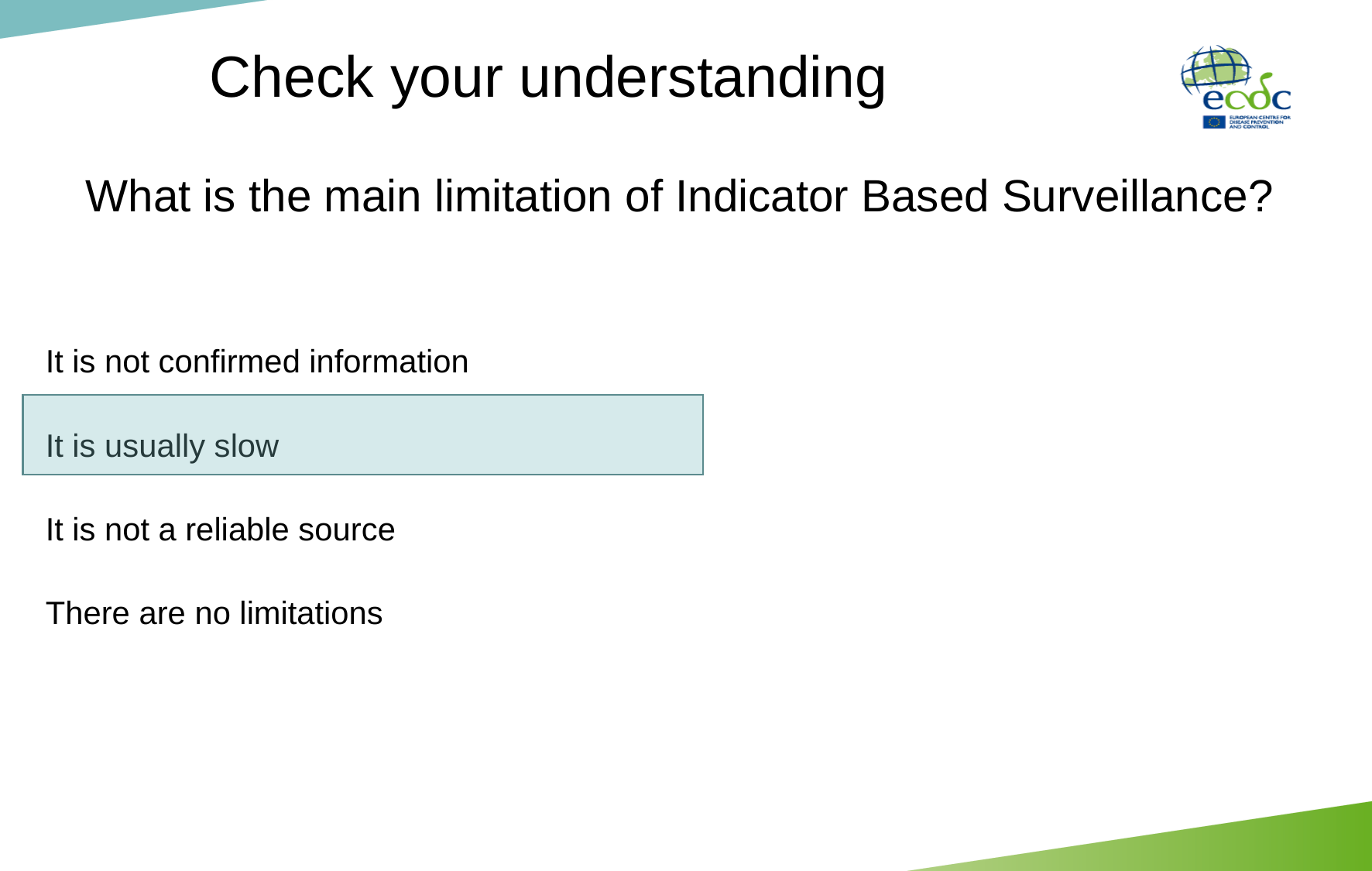

Check your understanding
What is the main limitation of Indicator Based Surveillance?

It is not confirmed information
It is usually slow
It is not a reliable source
There are no limitations